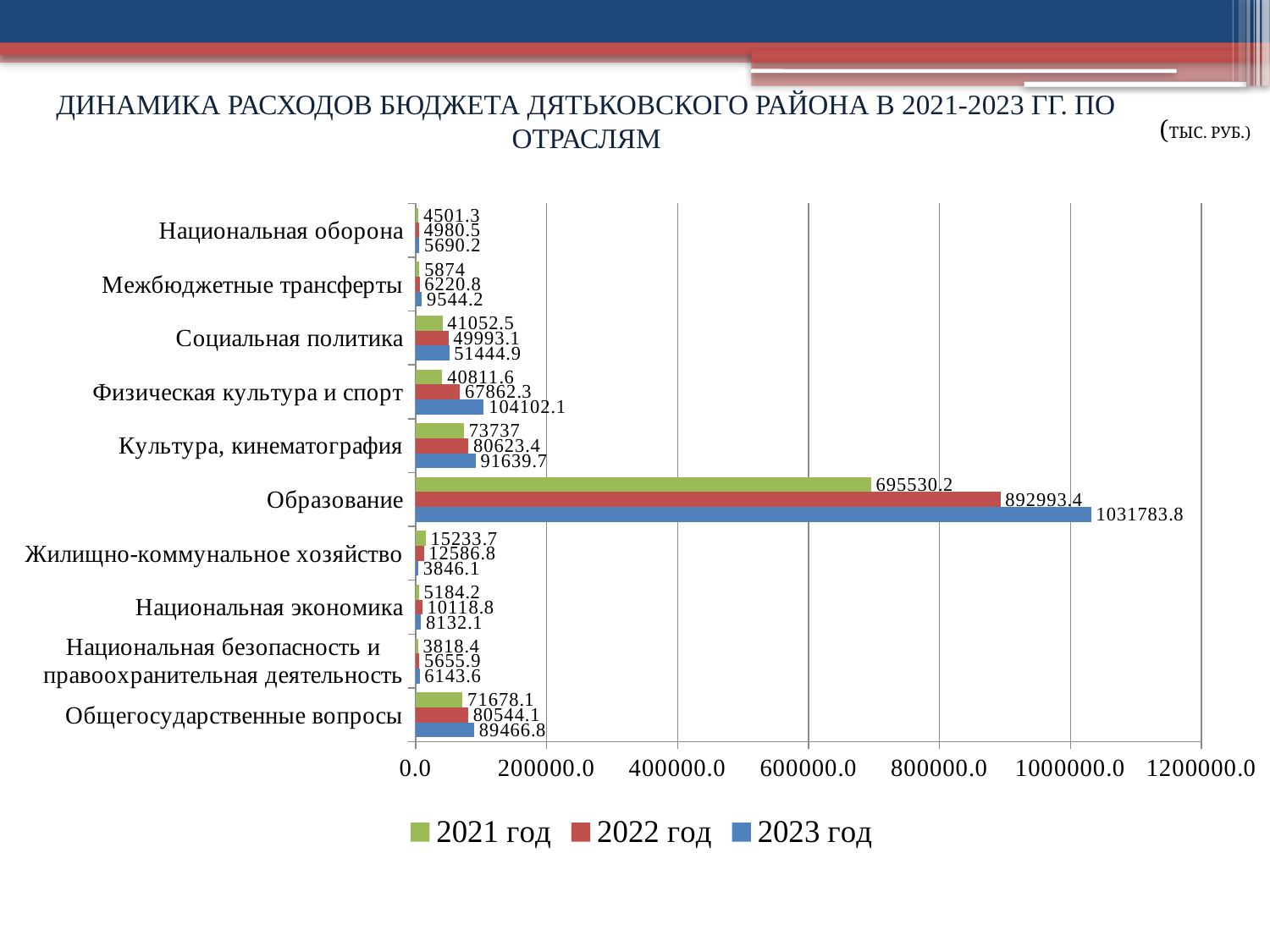

# ДИНАМИКА РАСХОДОВ БЮДЖЕТА ДЯТЬКОВСКОГО РАЙОНА В 2021-2023 ГГ. ПО ОТРАСЛЯМ
(ТЫС. РУБ.)

### Chart

| Category | 2023 год | 2022 год | 2021 год |
|---|---|---|---|
| Общегосударственные вопросы | 89466.8 | 80544.14536 | 71678.1 |
| Национальная безопасность и правоохранительная деятельность | 6143.6 | 5655.88706 | 3818.4 |
| Национальная экономика | 8132.1 | 10118.83576 | 5184.2 |
| Жилищно-коммунальное хозяйство | 3846.1 | 12586.81462 | 15233.7 |
| Образование | 1031783.8 | 892993.36862 | 695530.2 |
| Культура, кинематография | 91639.7 | 80623.44248 | 73737.0 |
| Физическая культура и спорт | 104102.1 | 67862.27928 | 40811.6 |
| Социальная политика | 51444.9 | 49993.05131 | 41052.5 |
| Межбюджетные трансферты | 9544.2 | 6220.84279 | 5874.0 |
| Национальная оборона | 5690.2 | 4980.482 | 4501.3 |